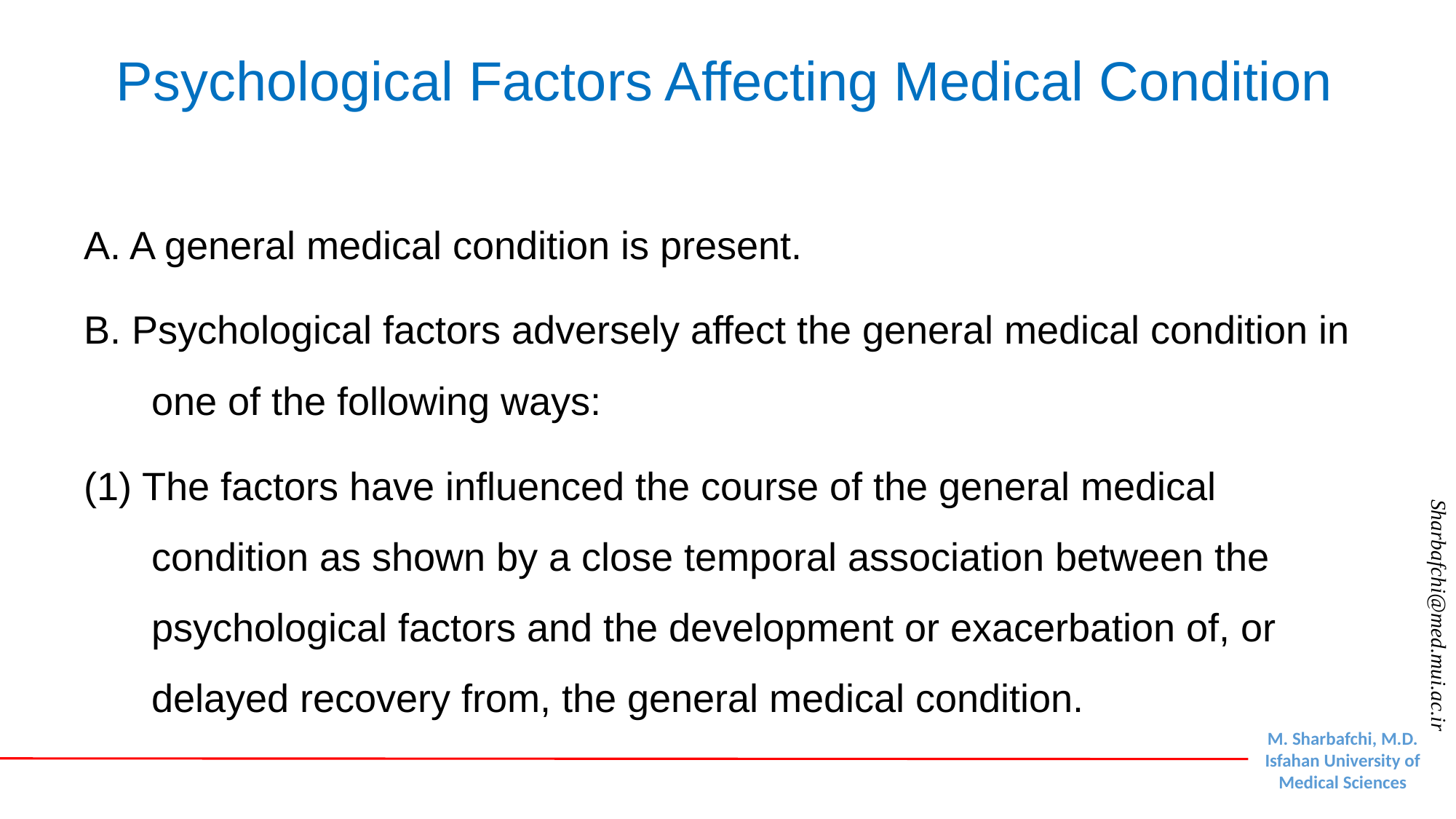

# Psychological Factors Affecting Medical Condition

A. A general medical condition is present.
B. Psychological factors adversely affect the general medical condition in one of the following ways:
(1) The factors have influenced the course of the general medical condition as shown by a close temporal association between the psychological factors and the development or exacerbation of, or delayed recovery from, the general medical condition.